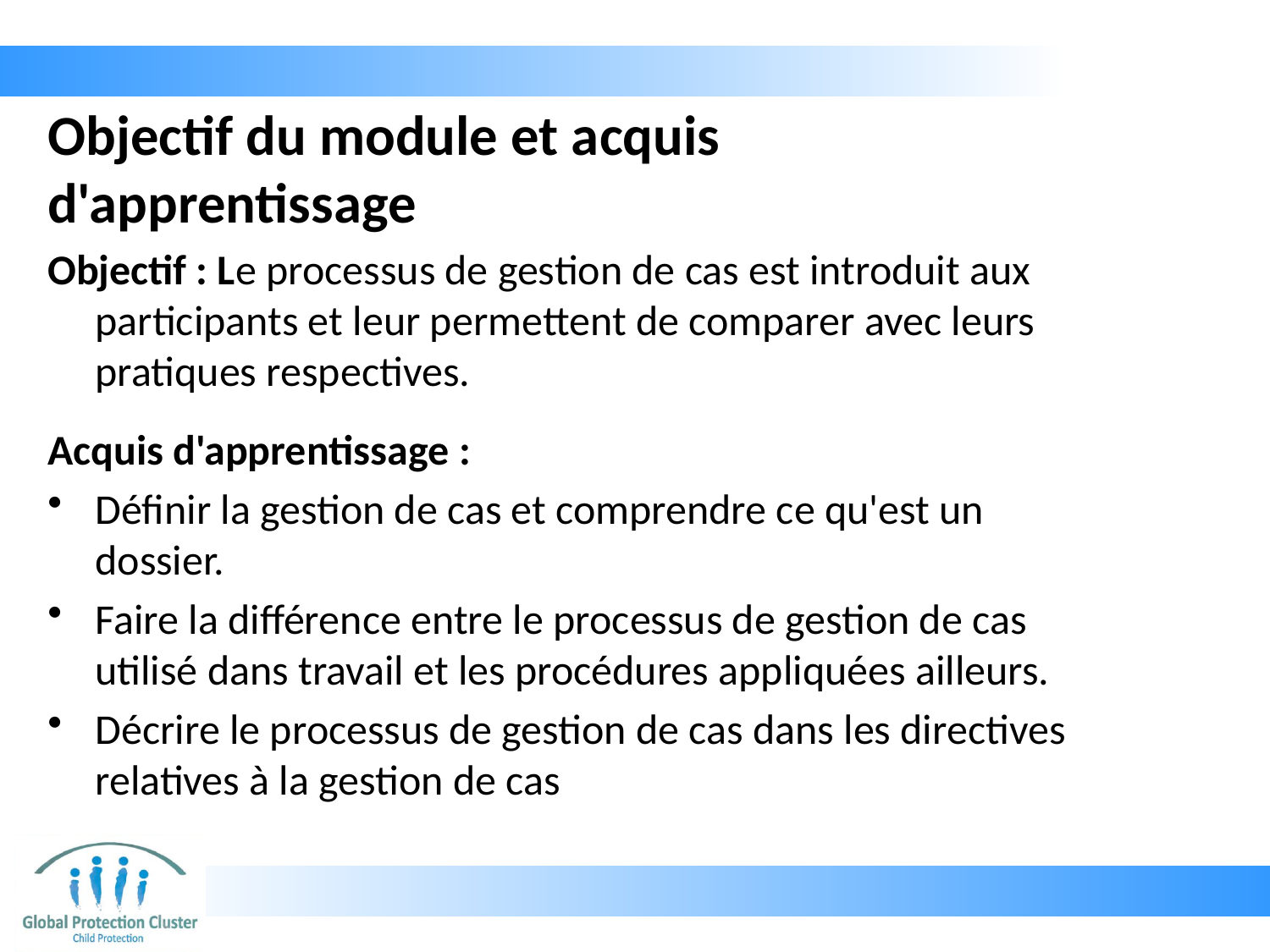

# Objectif du module et acquis d'apprentissage
Objectif : Le processus de gestion de cas est introduit aux participants et leur permettent de comparer avec leurs pratiques respectives.

Acquis d'apprentissage :
Définir la gestion de cas et comprendre ce qu'est un dossier.
Faire la différence entre le processus de gestion de cas utilisé dans travail et les procédures appliquées ailleurs.
Décrire le processus de gestion de cas dans les directives relatives à la gestion de cas